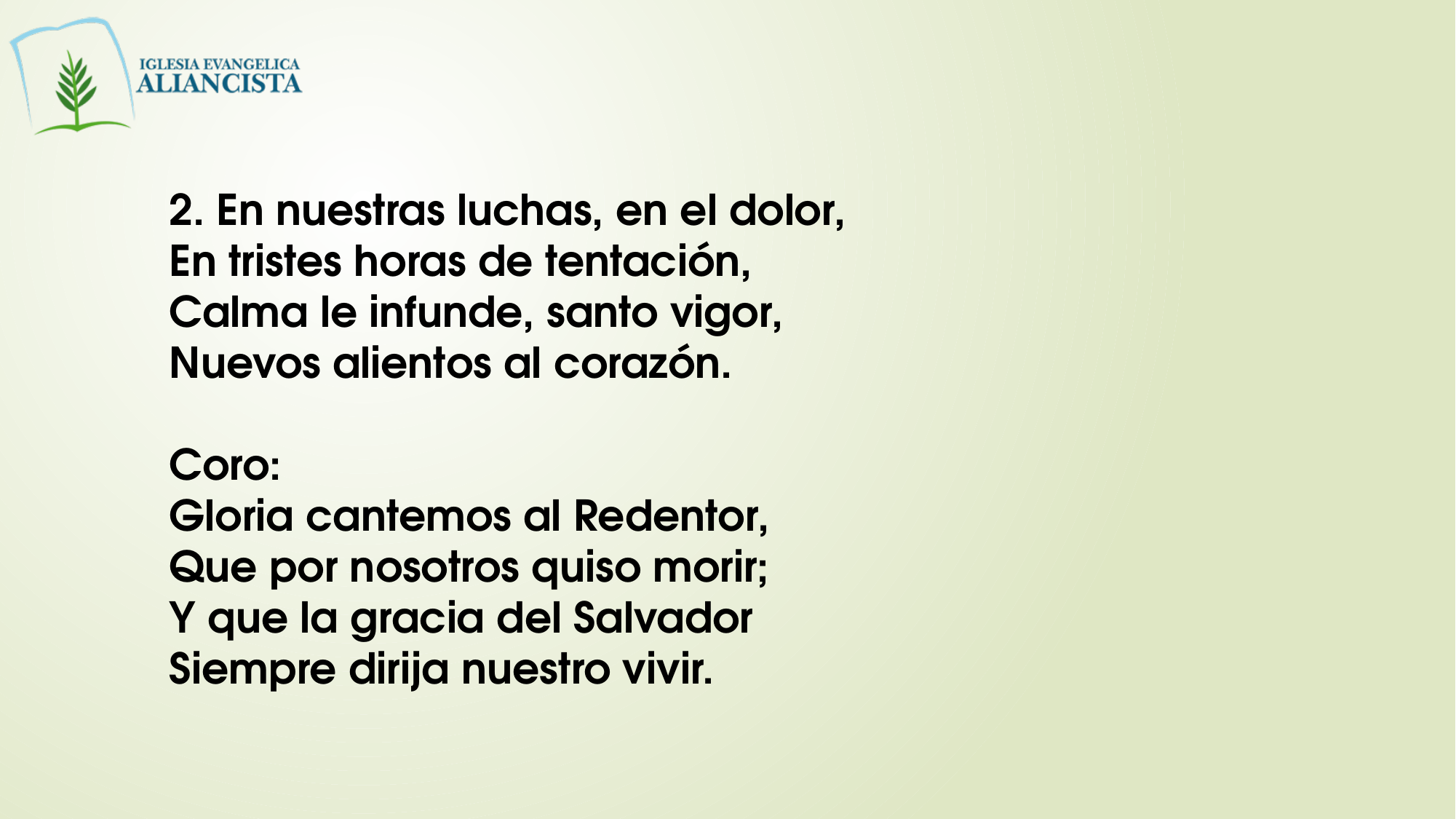

2. En nuestras luchas, en el dolor,
En tristes horas de tentación,
Calma le infunde, santo vigor,
Nuevos alientos al corazón.

Coro:
Gloria cantemos al Redentor,
Que por nosotros quiso morir;
Y que la gracia del Salvador
Siempre dirija nuestro vivir.